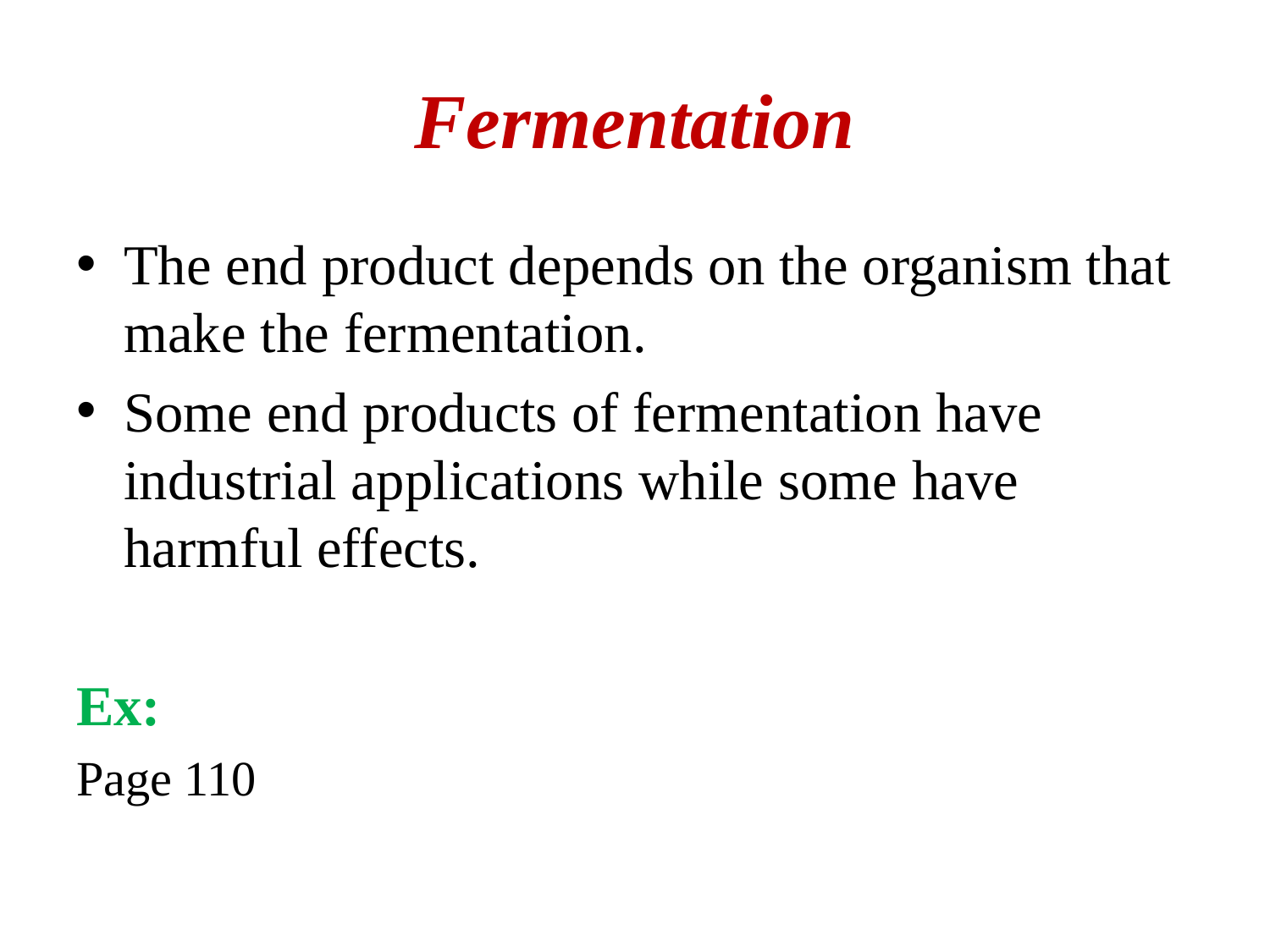

# Fermentation
The end product depends on the organism that make the fermentation.
Some end products of fermentation have industrial applications while some have harmful effects.

Ex:
Page 110